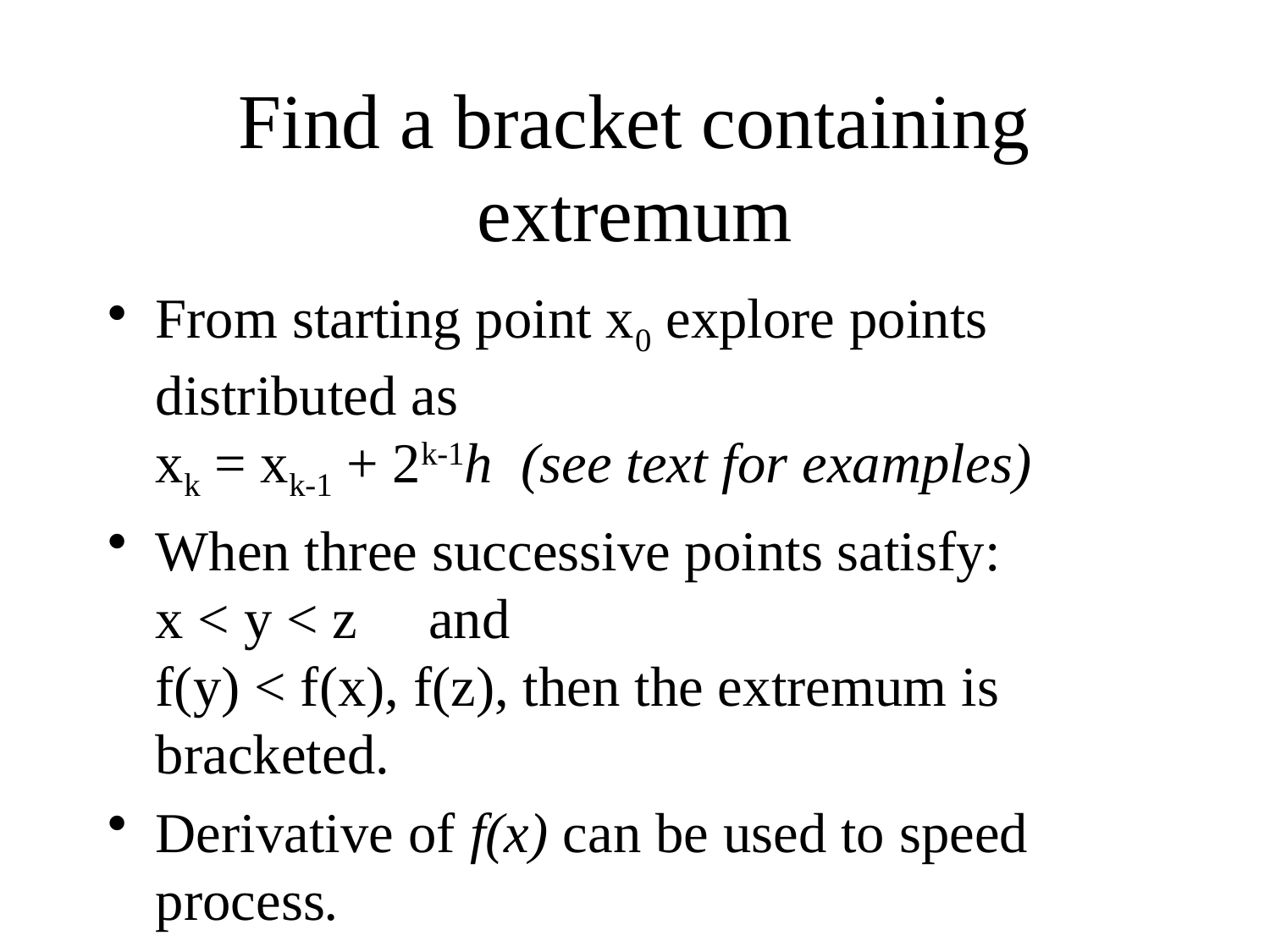

# Find a bracket containing extremum
From starting point x0 explore points distributed as
xk = xk-1 + 2k-1h  (see text for examples)
When three successive points satisfy:
x < y < z     and
f(y) < f(x), f(z), then the extremum is bracketed.
Derivative of f(x) can be used to speed process.